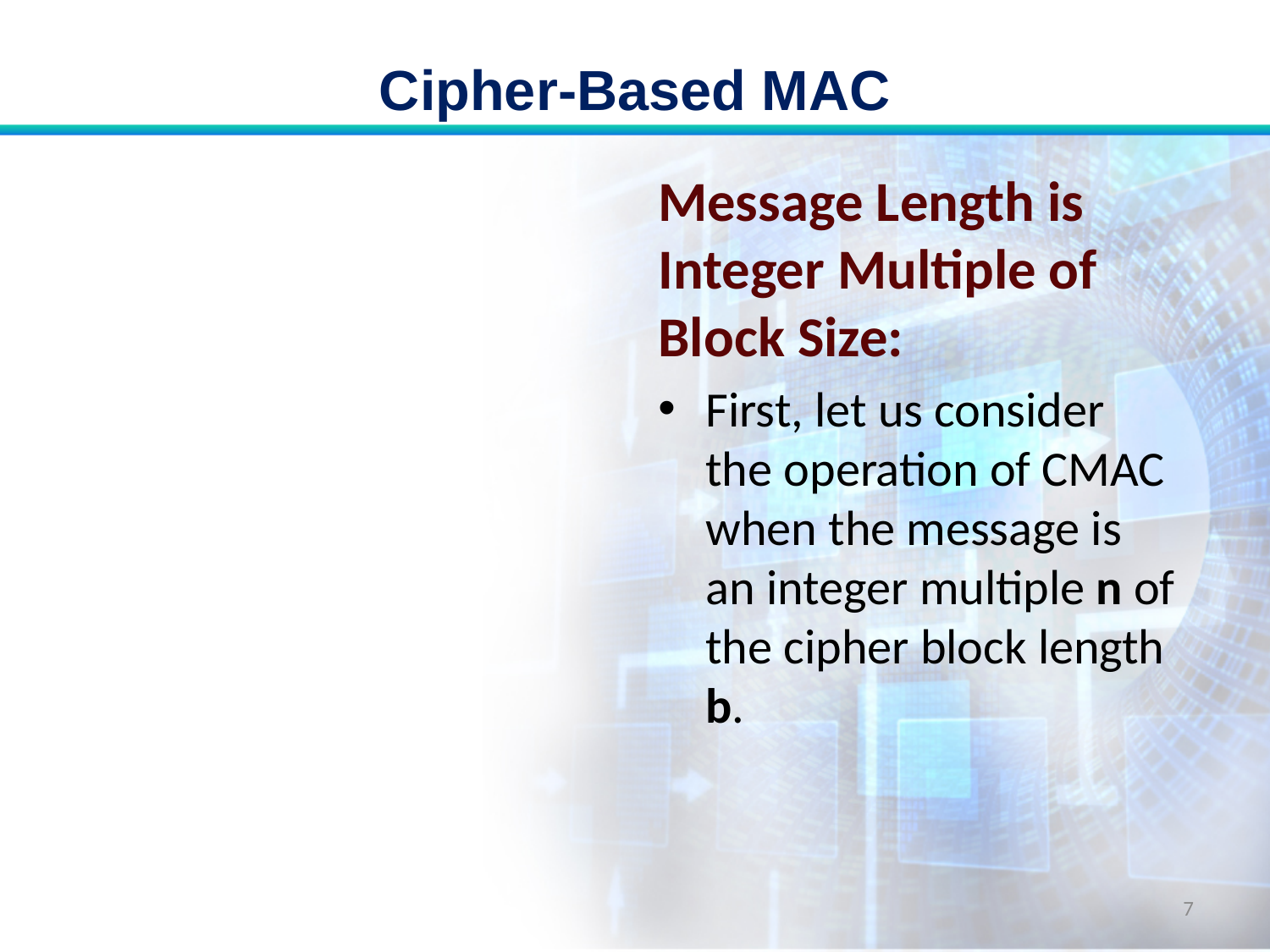

# Cipher-Based MAC
Message Length is Integer Multiple of Block Size:
First, let us consider the operation of CMAC when the message is an integer multiple n of the cipher block length b.

7